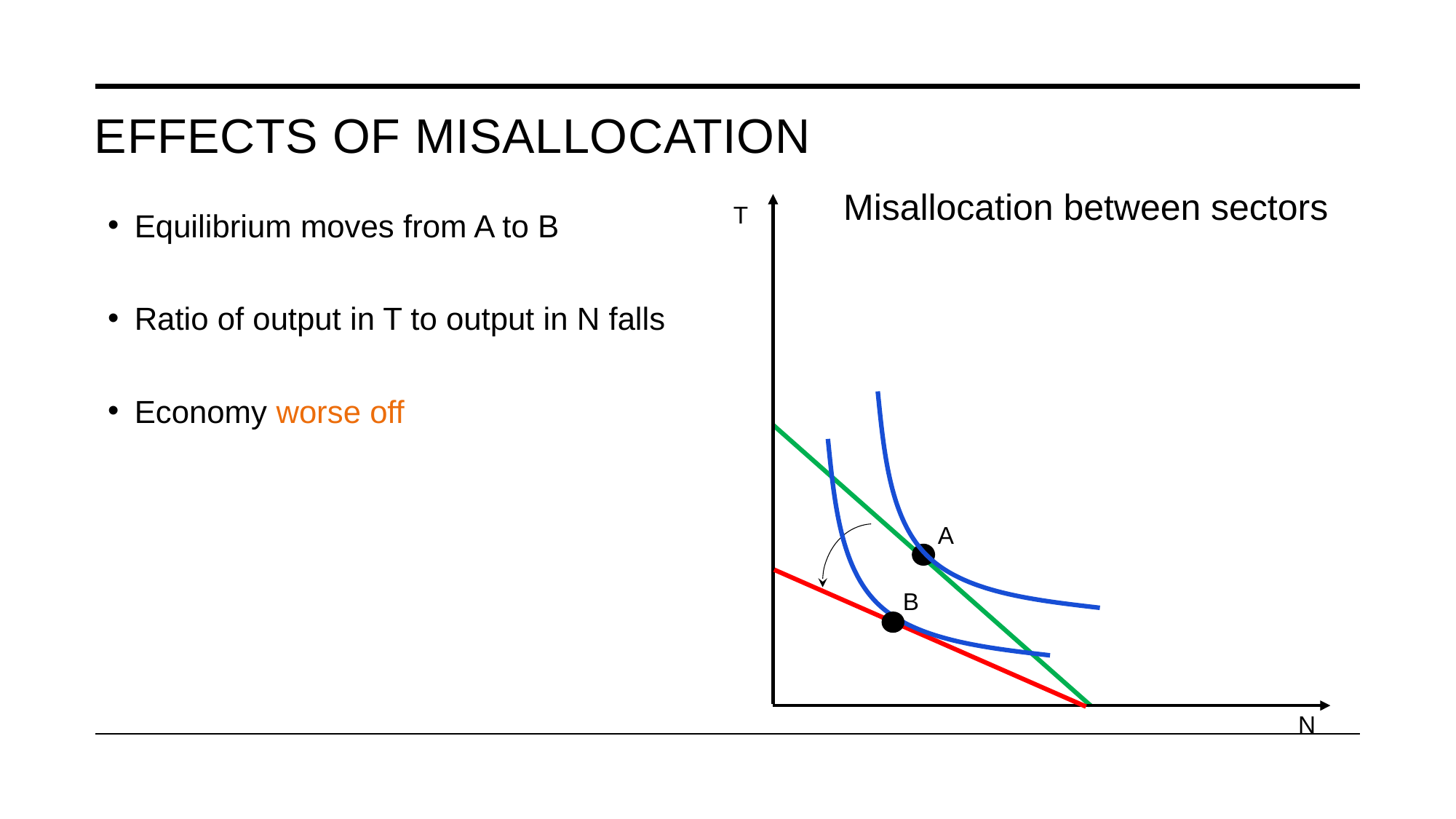

# Effects of misallocation
Misallocation between sectors
T
A

N

B

Equilibrium moves from A to B
Ratio of output in T to output in N falls
Economy worse off